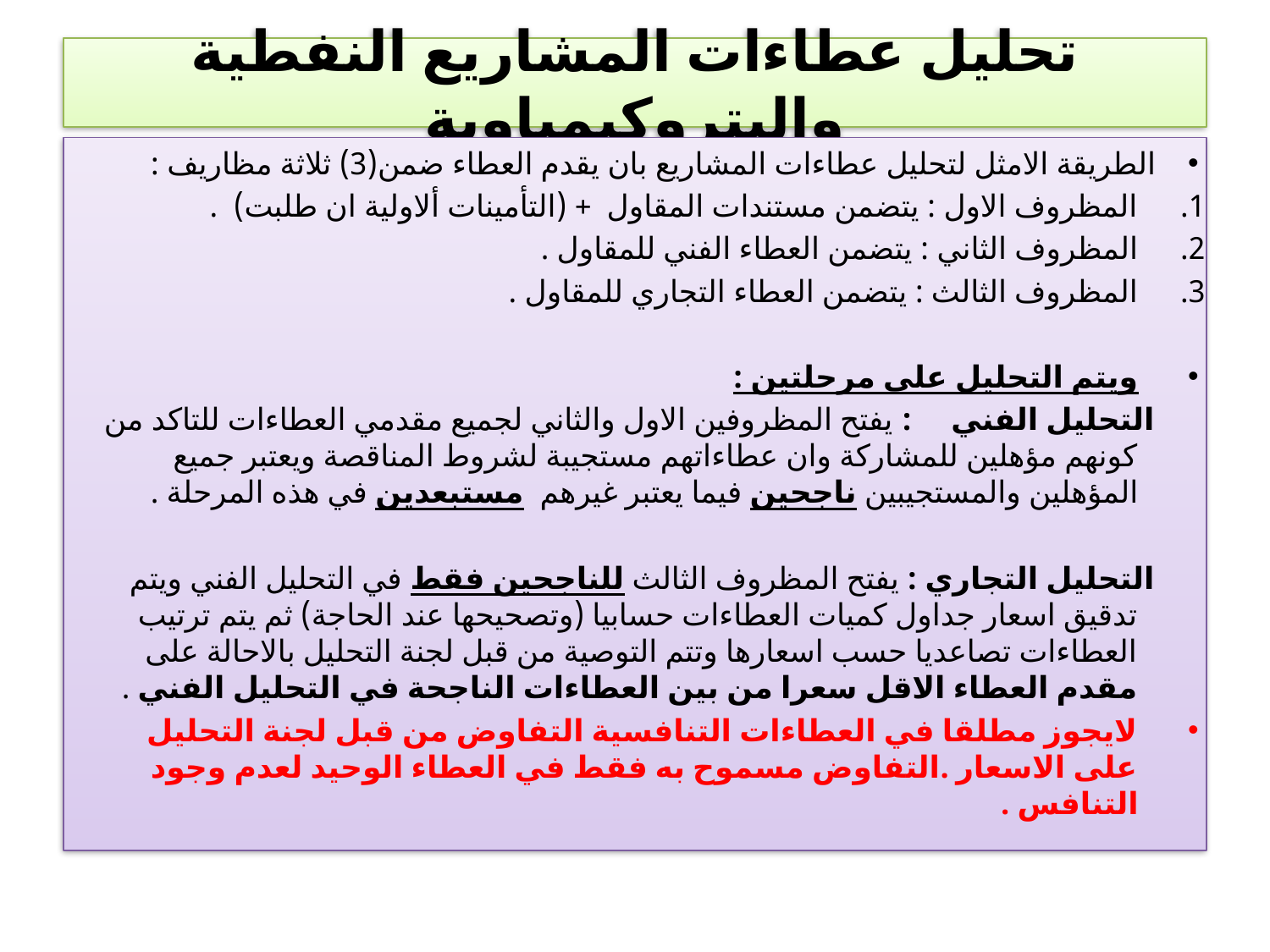

# تحليل عطاءات المشاريع النفطية والبتروكيمياوية
الطريقة الامثل لتحليل عطاءات المشاريع بان يقدم العطاء ضمن(3) ثلاثة مظاريف :
المظروف الاول : يتضمن مستندات المقاول  + (التأمينات ألاولية ان طلبت)  .
المظروف الثاني : يتضمن العطاء الفني للمقاول .
المظروف الثالث : يتضمن العطاء التجاري للمقاول .

ويتم التحليل على مرحلتين :
     التحليل الفني     : يفتح المظروفين الاول والثاني لجميع مقدمي العطاءات للتاكد من كونهم مؤهلين للمشاركة وان عطاءاتهم مستجيبة لشروط المناقصة ويعتبر جميع المؤهلين والمستجيبين ناجحين فيما يعتبر غيرهم  مستبعدين في هذه المرحلة .

     التحليل التجاري : يفتح المظروف الثالث للناجحين فقط في التحليل الفني ويتم تدقيق اسعار جداول كميات العطاءات حسابيا (وتصحيحها عند الحاجة) ثم يتم ترتيب العطاءات تصاعديا حسب اسعارها وتتم التوصية من قبل لجنة التحليل بالاحالة على مقدم العطاء الاقل سعرا من بين العطاءات الناجحة في التحليل الفني .
لايجوز مطلقا في العطاءات التنافسية التفاوض من قبل لجنة التحليل على الاسعار .التفاوض مسموح به فقط في العطاء الوحيد لعدم وجود التنافس .